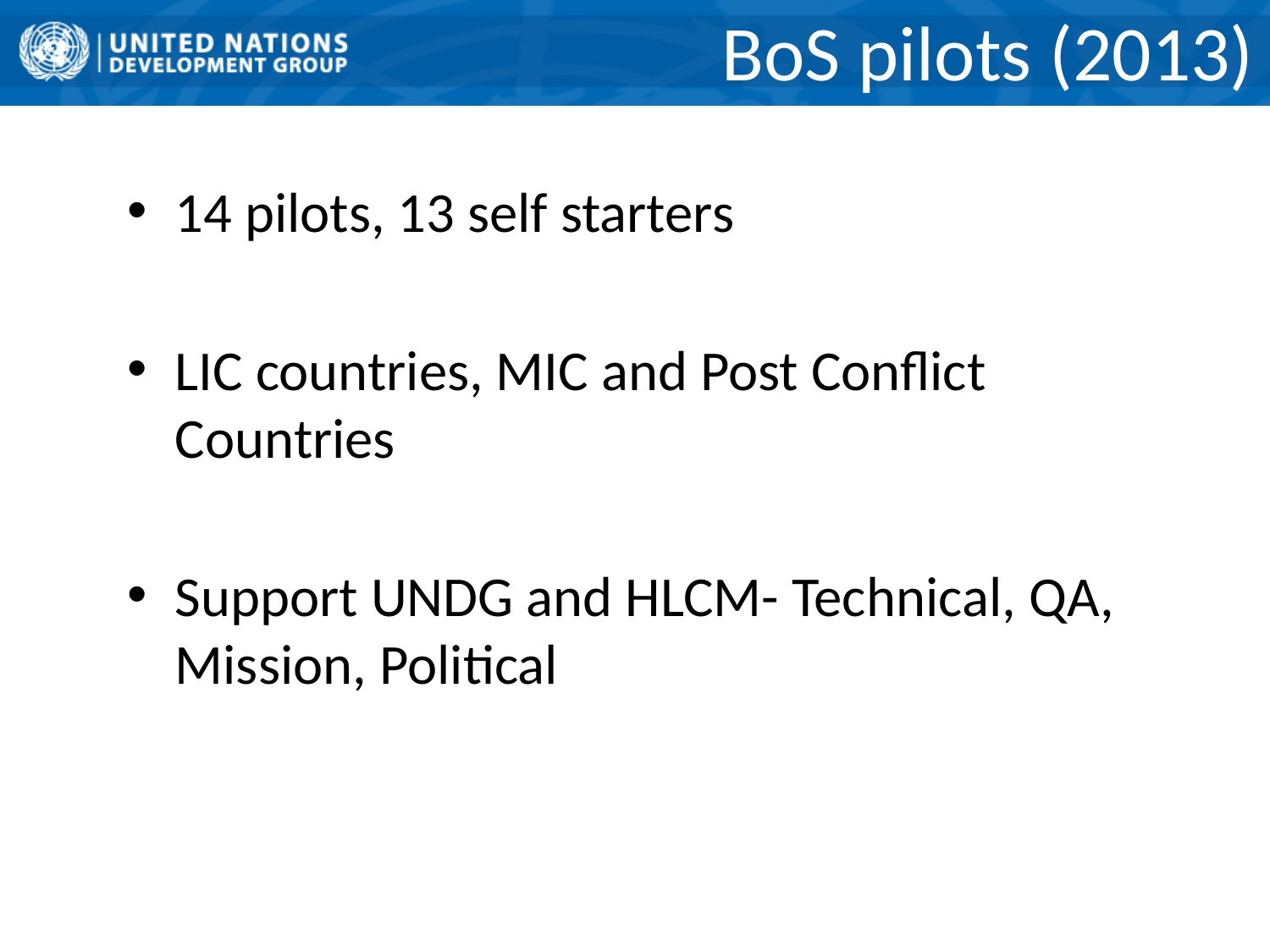

# BoS pilots (2013)
14 pilots, 13 self starters

LIC countries, MIC and Post Conflict Countries

Support UNDG and HLCM- Technical, QA, Mission, Political